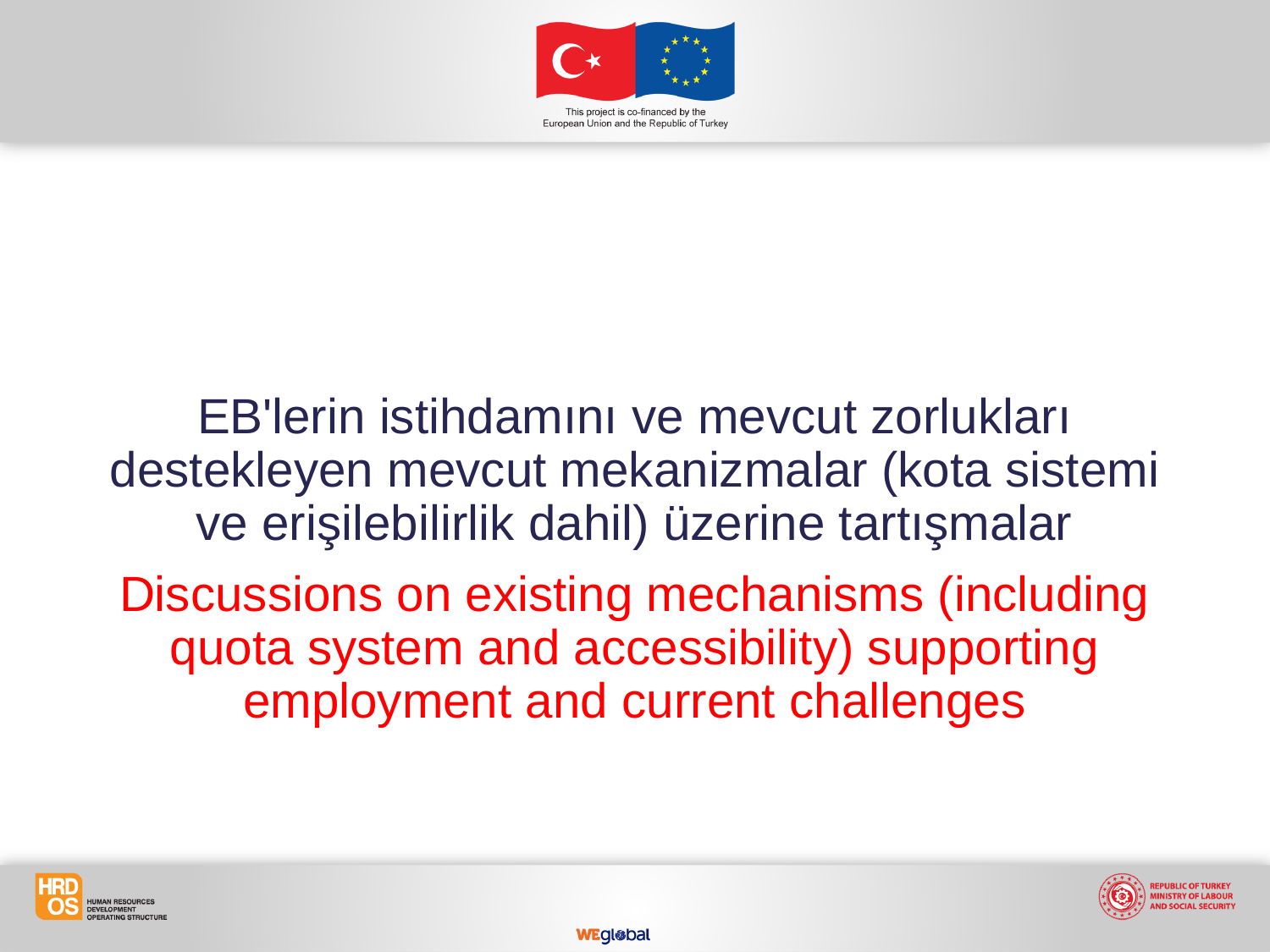

EB'lerin istihdamını ve mevcut zorlukları destekleyen mevcut mekanizmalar (kota sistemi ve erişilebilirlik dahil) üzerine tartışmalar
Discussions on existing mechanisms (including quota system and accessibility) supporting employment and current challenges